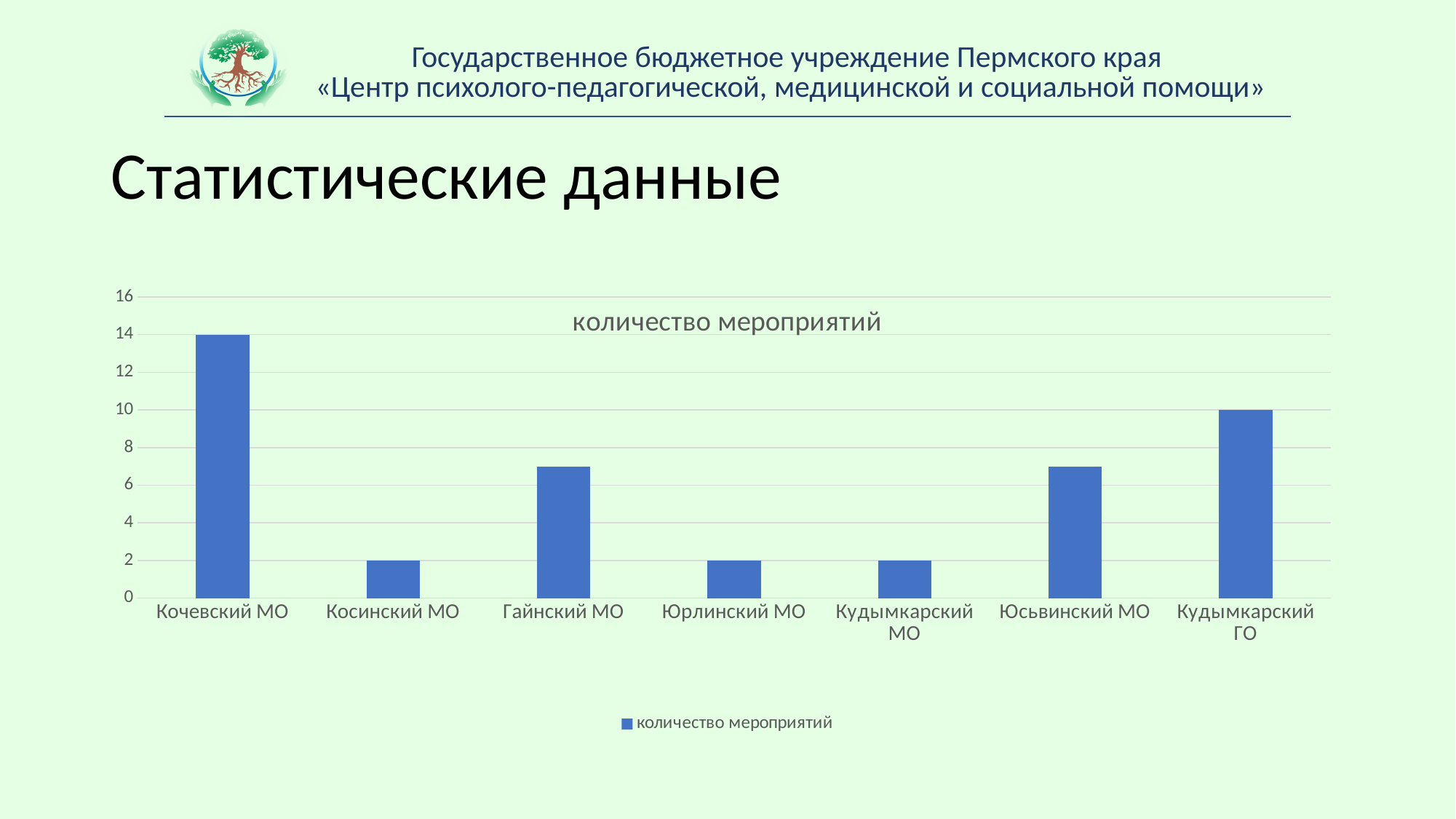

# Статистические данные

### Chart:

| Category | количество мероприятий |
|---|---|
| Кочевский МО | 14.0 |
| Косинский МО | 2.0 |
| Гайнский МО | 7.0 |
| Юрлинский МО | 2.0 |
| Кудымкарский МО | 2.0 |
| Юсьвинский МО | 7.0 |
| Кудымкарский ГО | 10.0 |